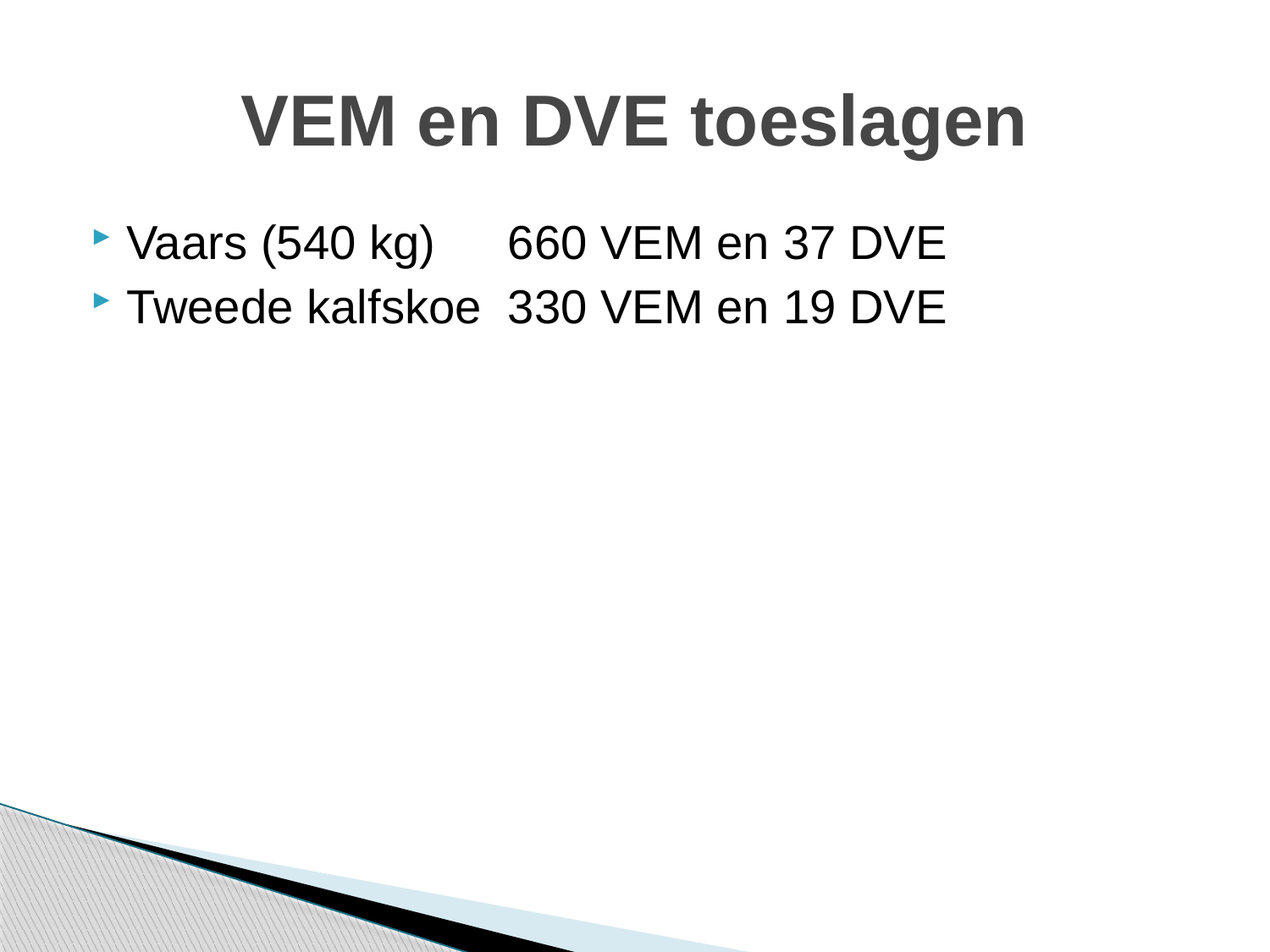

# VEM en DVE toeslagen
Vaars (540 kg) 	660 VEM en 37 DVE
Tweede kalfskoe	330 VEM en 19 DVE